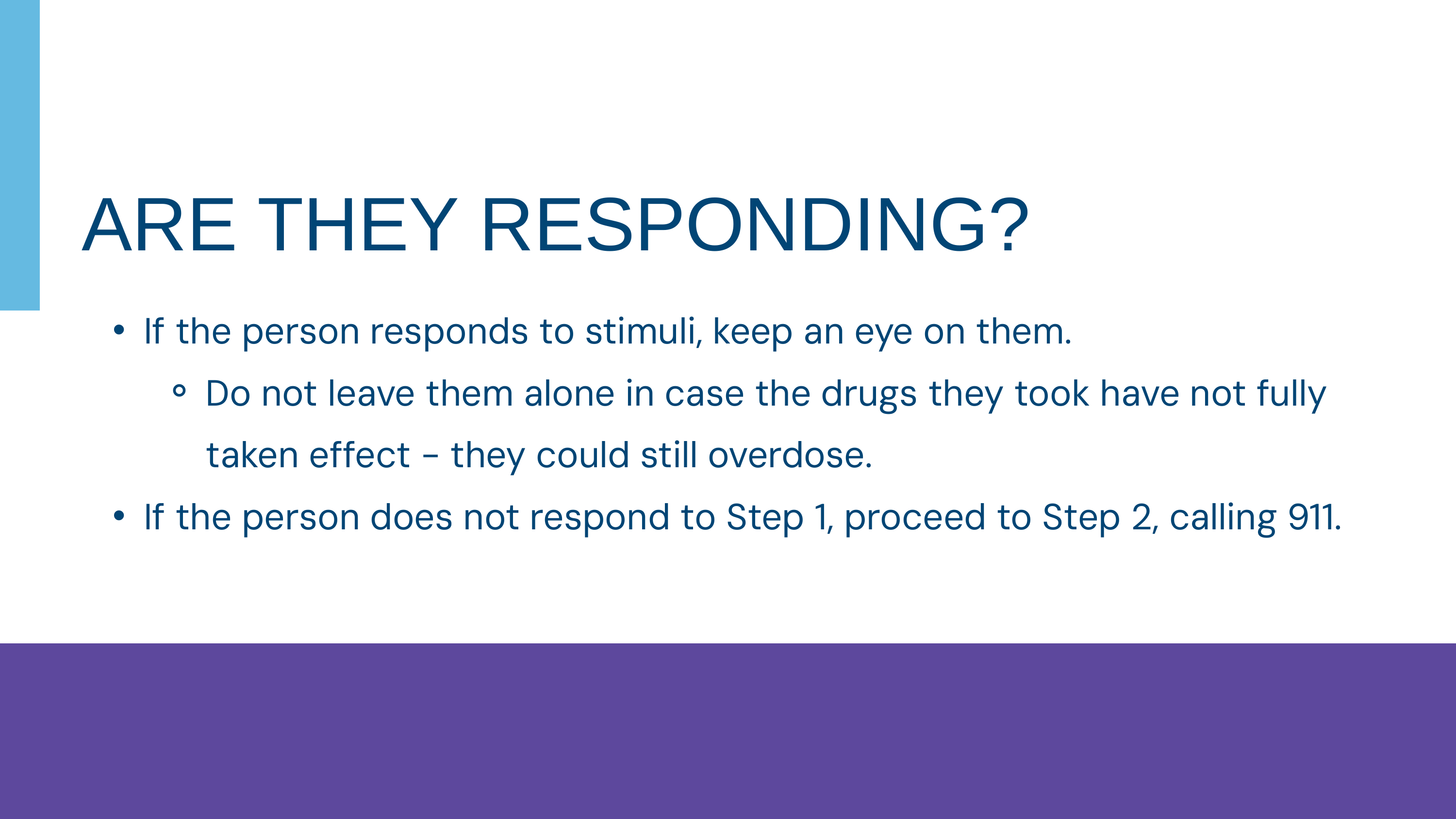

ARE THEY RESPONDING?
If the person responds to stimuli, keep an eye on them.
Do not leave them alone in case the drugs they took have not fully taken effect - they could still overdose.
If the person does not respond to Step 1, proceed to Step 2, calling 911.